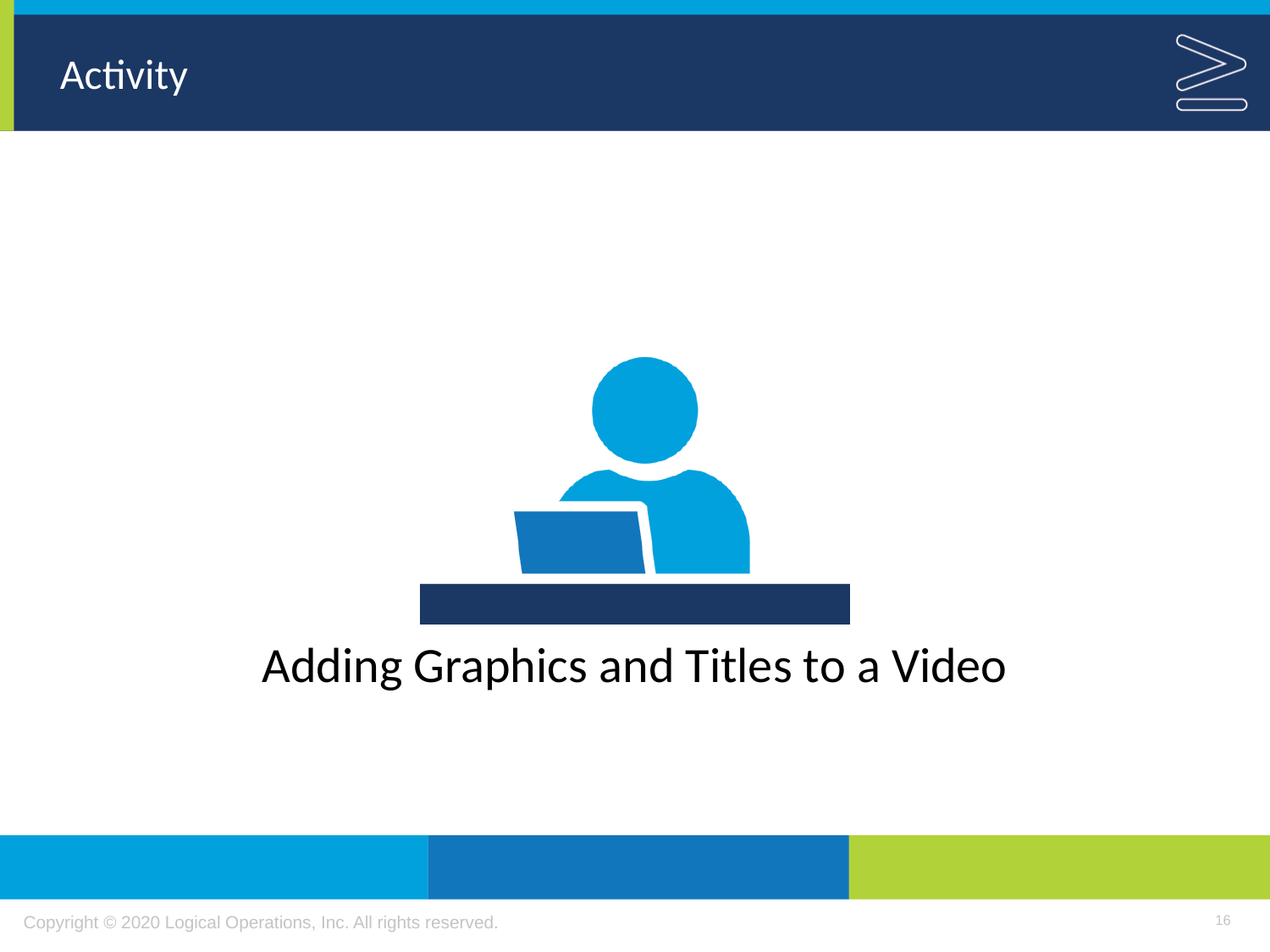

Adding Graphics and Titles to a Video
16